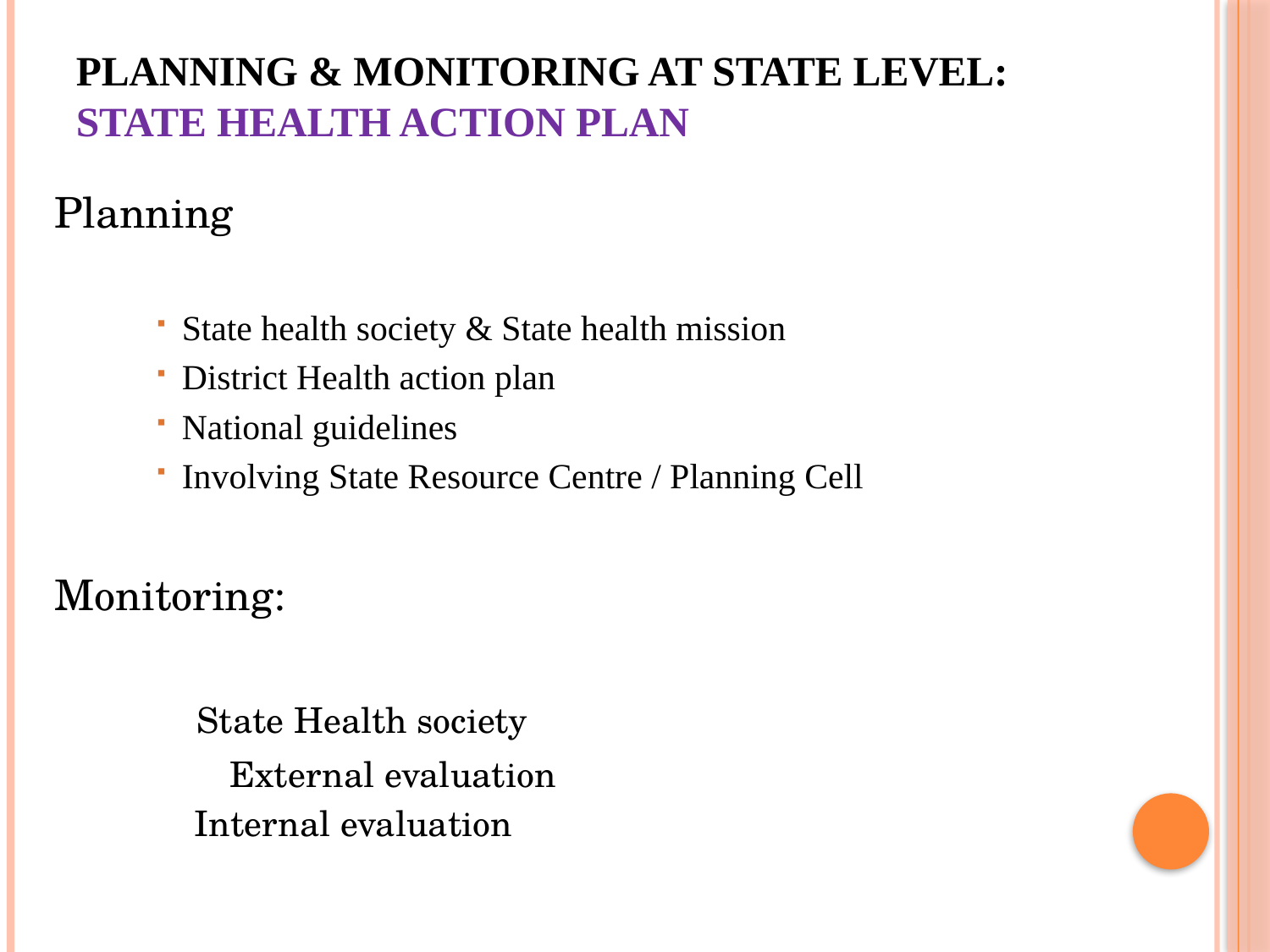

# Planning & Monitoring at state level: State health action plan
Planning

State health society & State health mission
District Health action plan
National guidelines
Involving State Resource Centre / Planning Cell

Monitoring:

            State Health society
		 External evaluation
Internal evaluation